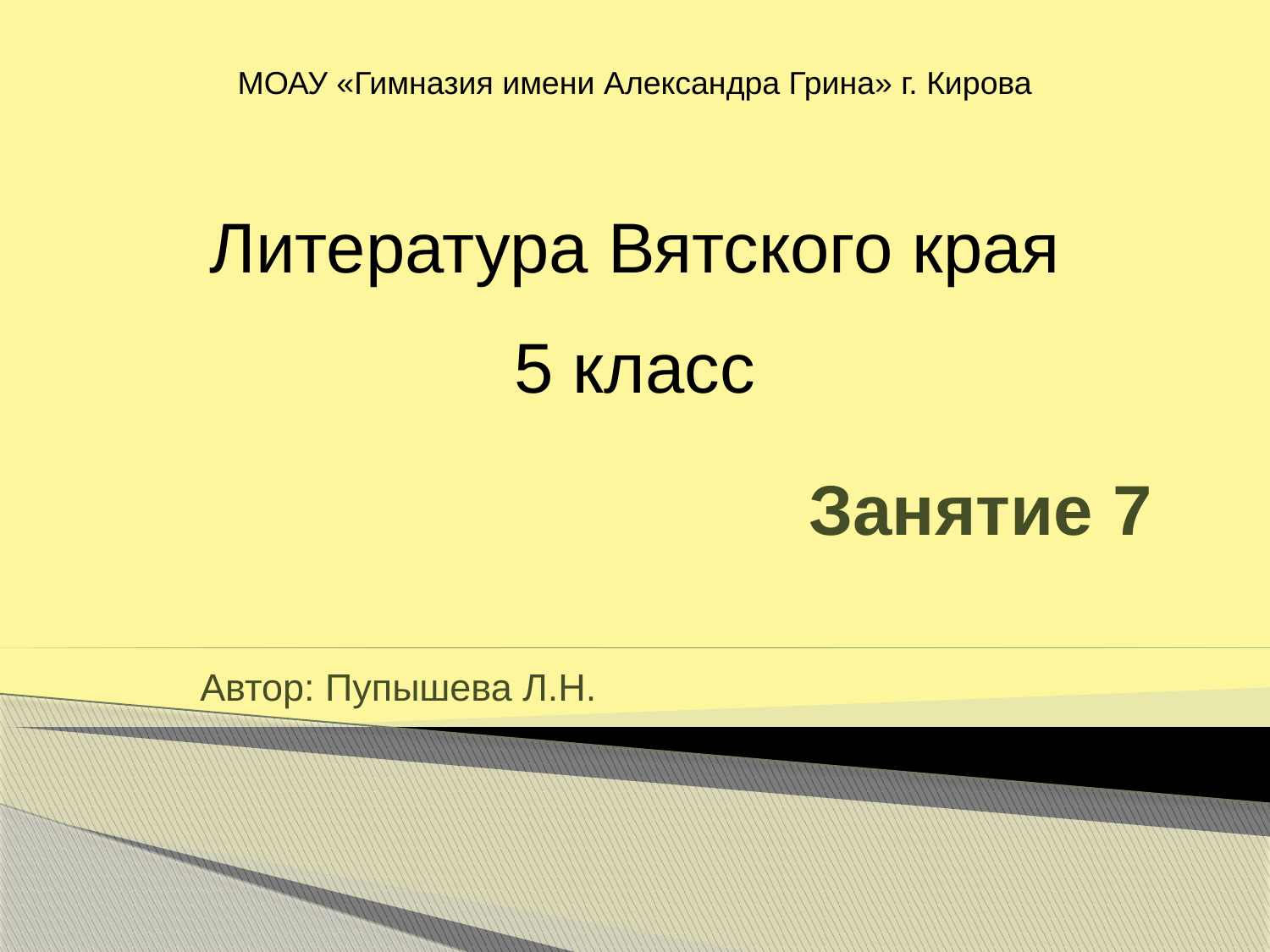

МОАУ «Гимназия имени Александра Грина» г. Кирова
Литература Вятского края
5 класс
# Занятие 7

               Автор: Пупышева Л.Н.